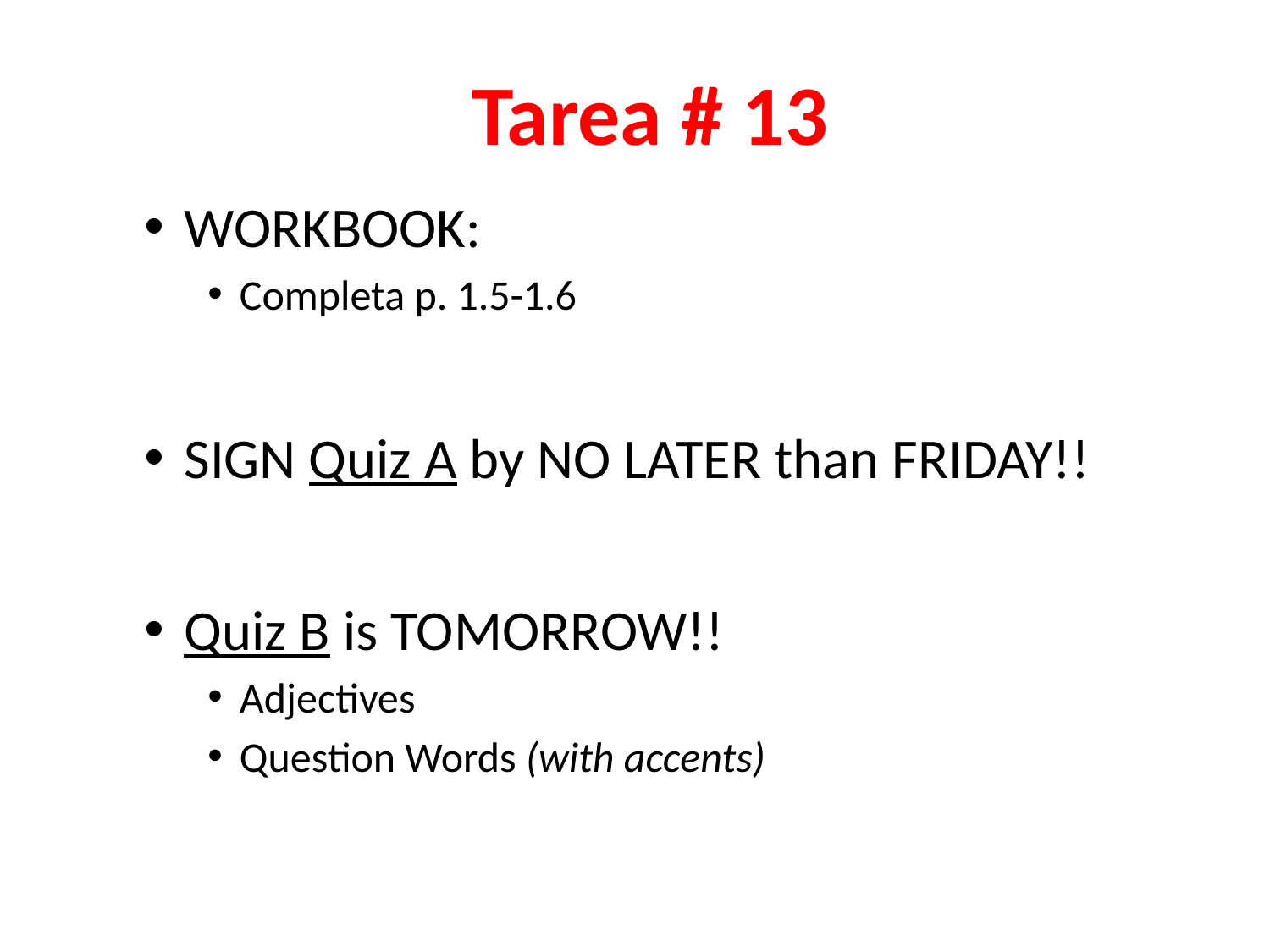

Tarea # 13
WORKBOOK:
Completa p. 1.5-1.6

SIGN Quiz A by NO LATER than FRIDAY!!

Quiz B is TOMORROW!!
Adjectives
Question Words (with accents)